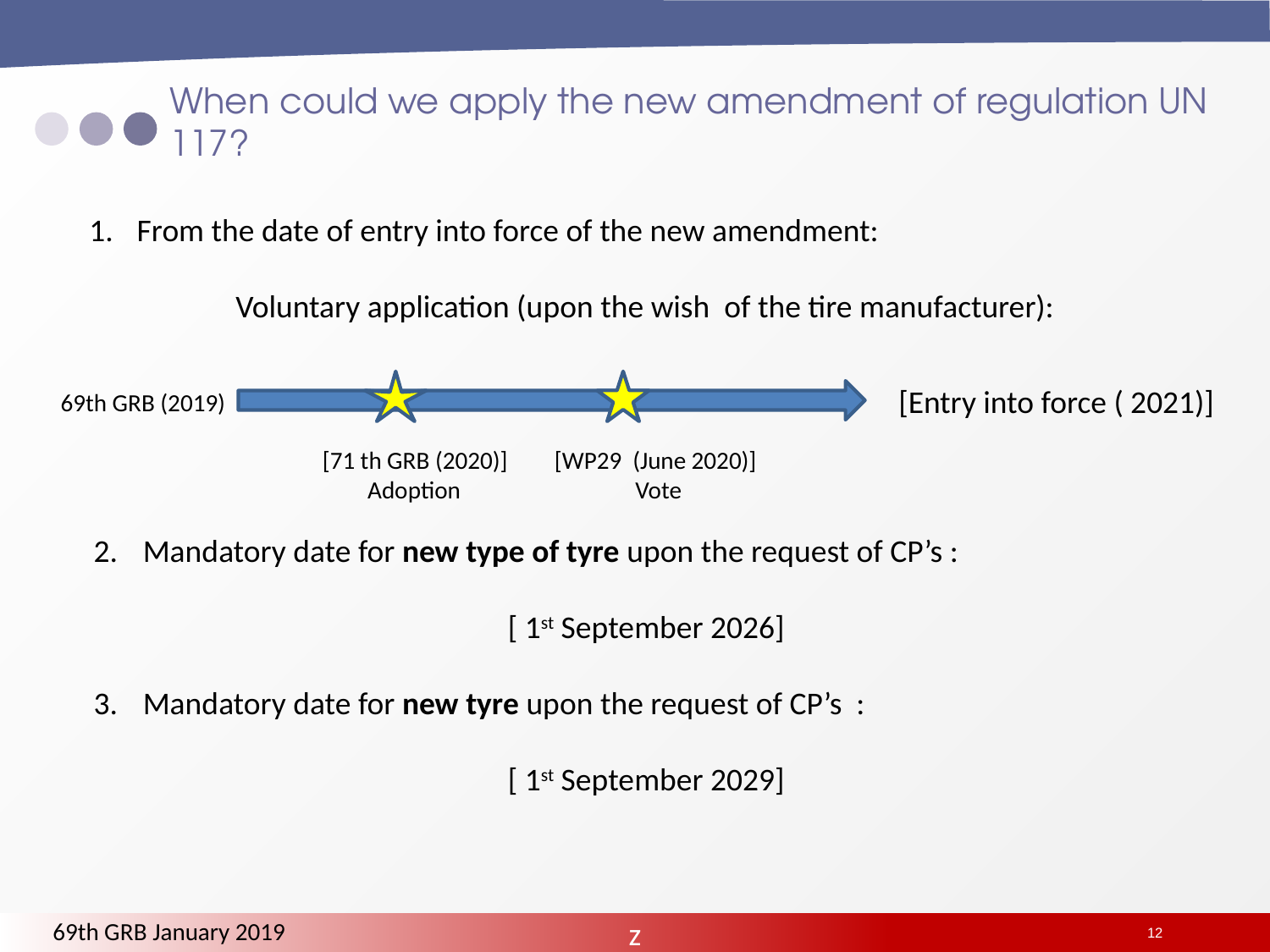

# When could we apply the new amendment of regulation UN 117?
From the date of entry into force of the new amendment:

Voluntary application (upon the wish  of the tire manufacturer):

[Entry into force ( 2021)]
69th GRB (2019)

[71 th GRB (2020)]
Adoption
[WP29  (June 2020)]
Vote
Mandatory date for new type of tyre upon the request of CP’s :

[ 1st September 2026]

Mandatory date for new tyre upon the request of CP’s  :

[ 1st September 2029]
69th GRB January 2019